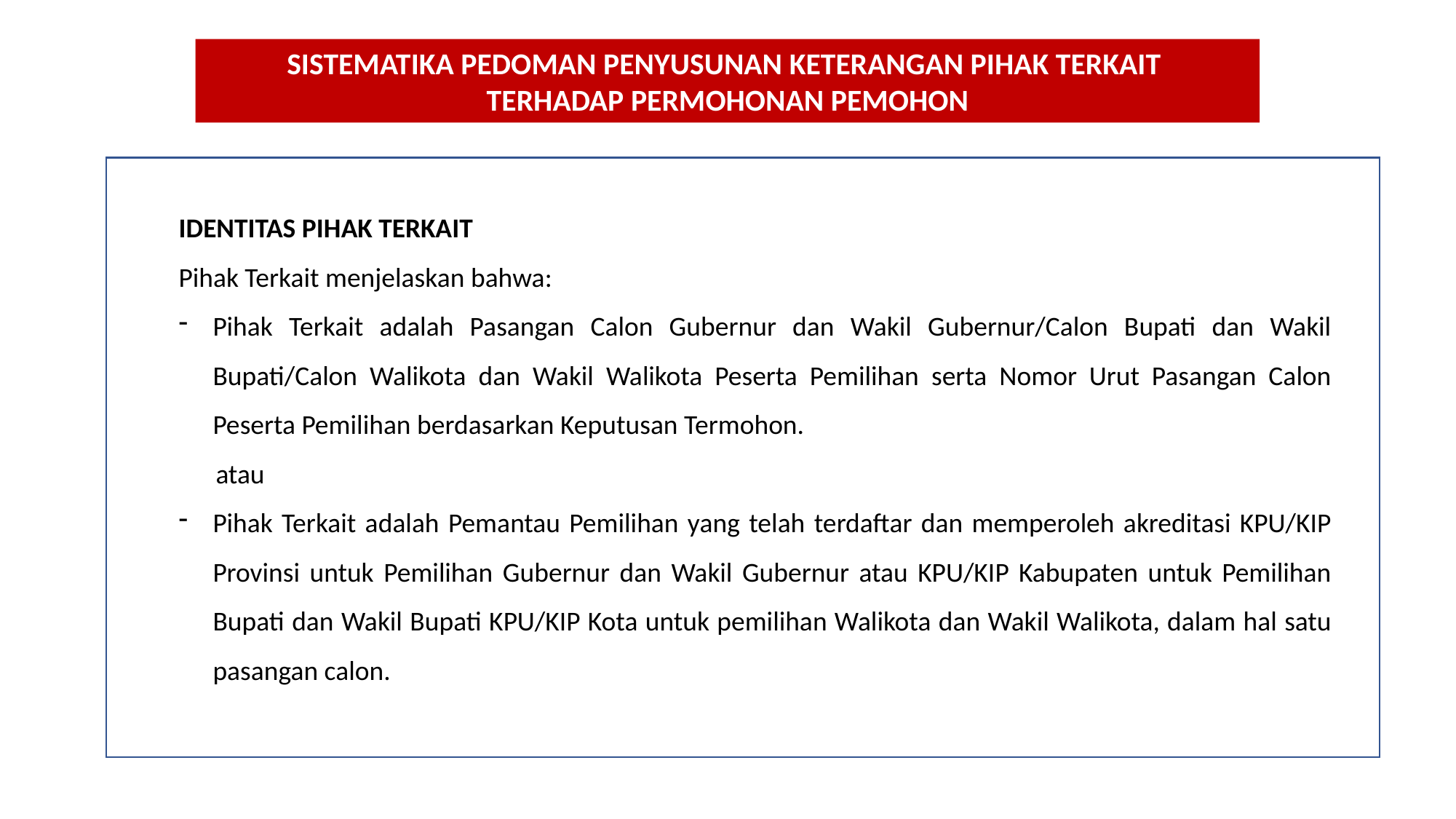

SISTEMATIKA PEDOMAN PENYUSUNAN KETERANGAN PIHAK TERKAIT
TERHADAP PERMOHONAN PEMOHON

IDENTITAS PIHAK TERKAIT
Pihak Terkait menjelaskan bahwa:
Pihak Terkait adalah Pasangan Calon Gubernur dan Wakil Gubernur/Calon Bupati dan Wakil Bupati/Calon Walikota dan Wakil Walikota Peserta Pemilihan serta Nomor Urut Pasangan Calon Peserta Pemilihan berdasarkan Keputusan Termohon.
      atau
Pihak Terkait adalah Pemantau Pemilihan yang telah terdaftar dan memperoleh akreditasi KPU/KIP Provinsi untuk Pemilihan Gubernur dan Wakil Gubernur atau KPU/KIP Kabupaten untuk Pemilihan Bupati dan Wakil Bupati KPU/KIP Kota untuk pemilihan Walikota dan Wakil Walikota, dalam hal satu pasangan calon.